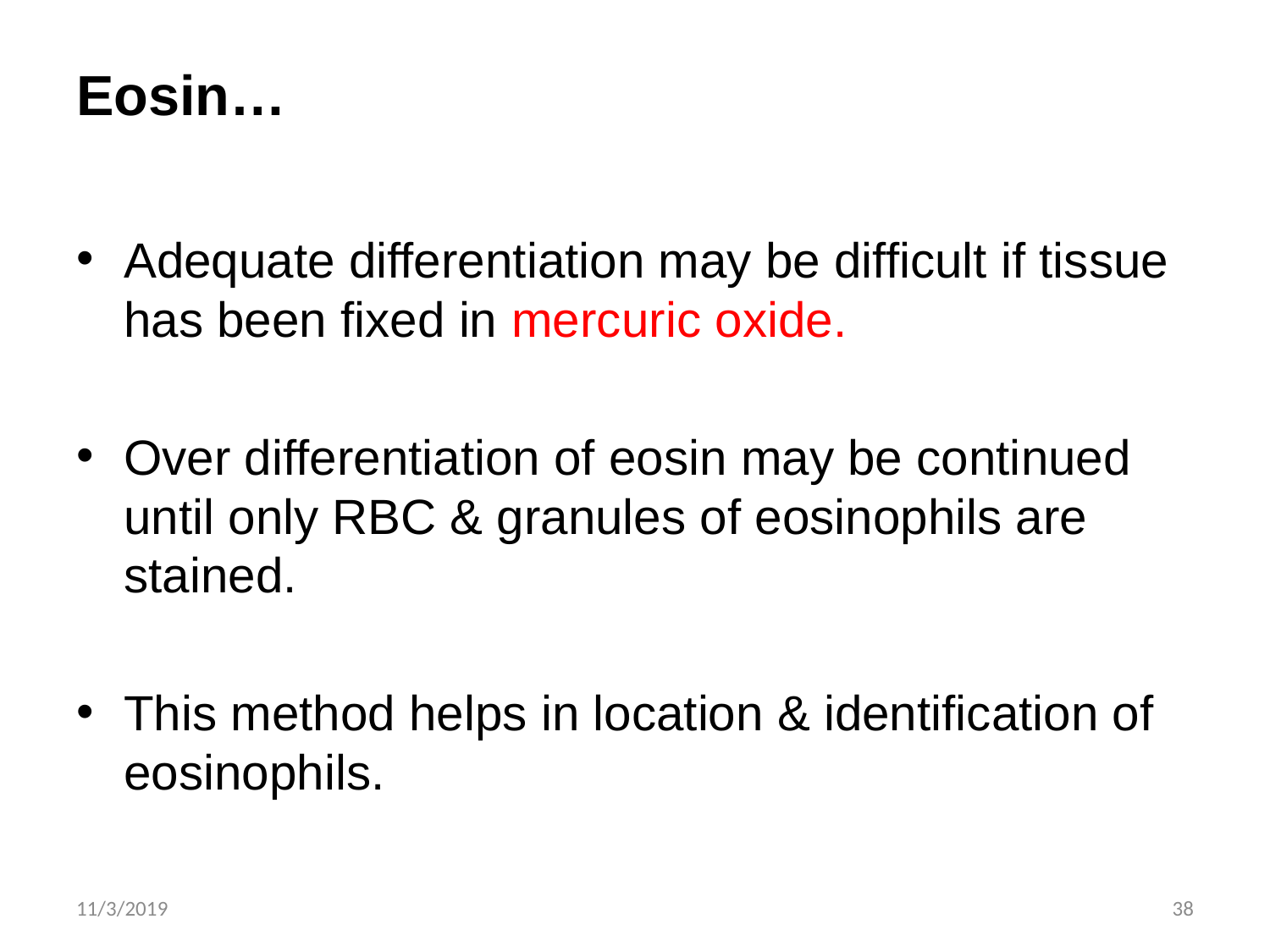

# Eosin…
Adequate differentiation may be difficult if tissue has been fixed in mercuric oxide.

Over differentiation of eosin may be continued until only RBC & granules of eosinophils are stained.

This method helps in location & identification of eosinophils.

11/3/2019
38